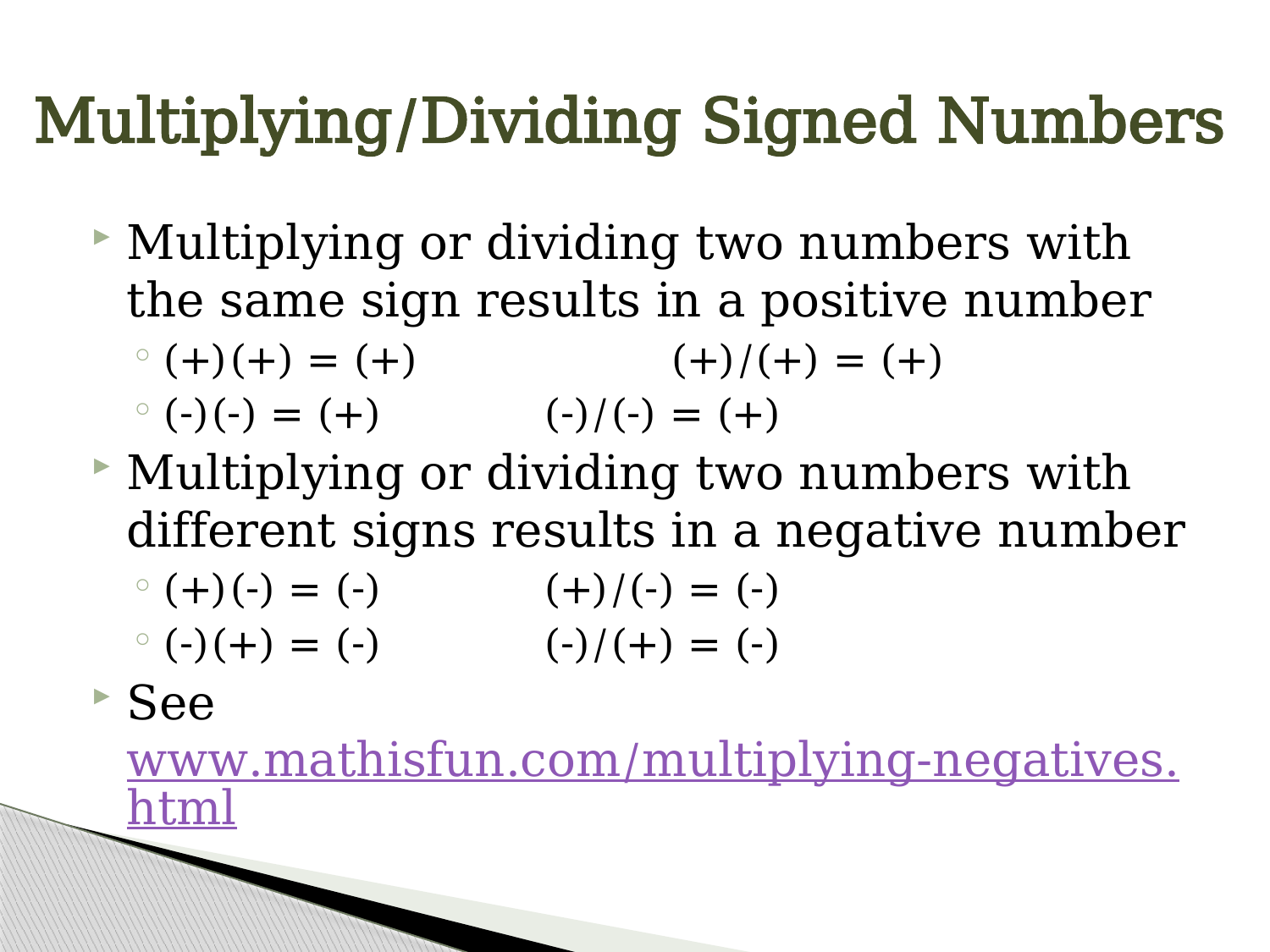

# Multiplying/Dividing Signed Numbers
Multiplying or dividing two numbers with the same sign results in a positive number
(+)(+) = (+)		(+)/(+) = (+)
(-)(-) = (+)		(-)/(-) = (+)
Multiplying or dividing two numbers with different signs results in a negative number
(+)(-) = (-)		(+)/(-) = (-)
(-)(+) = (-)		(-)/(+) = (-)
See www.mathisfun.com/multiplying-negatives.html